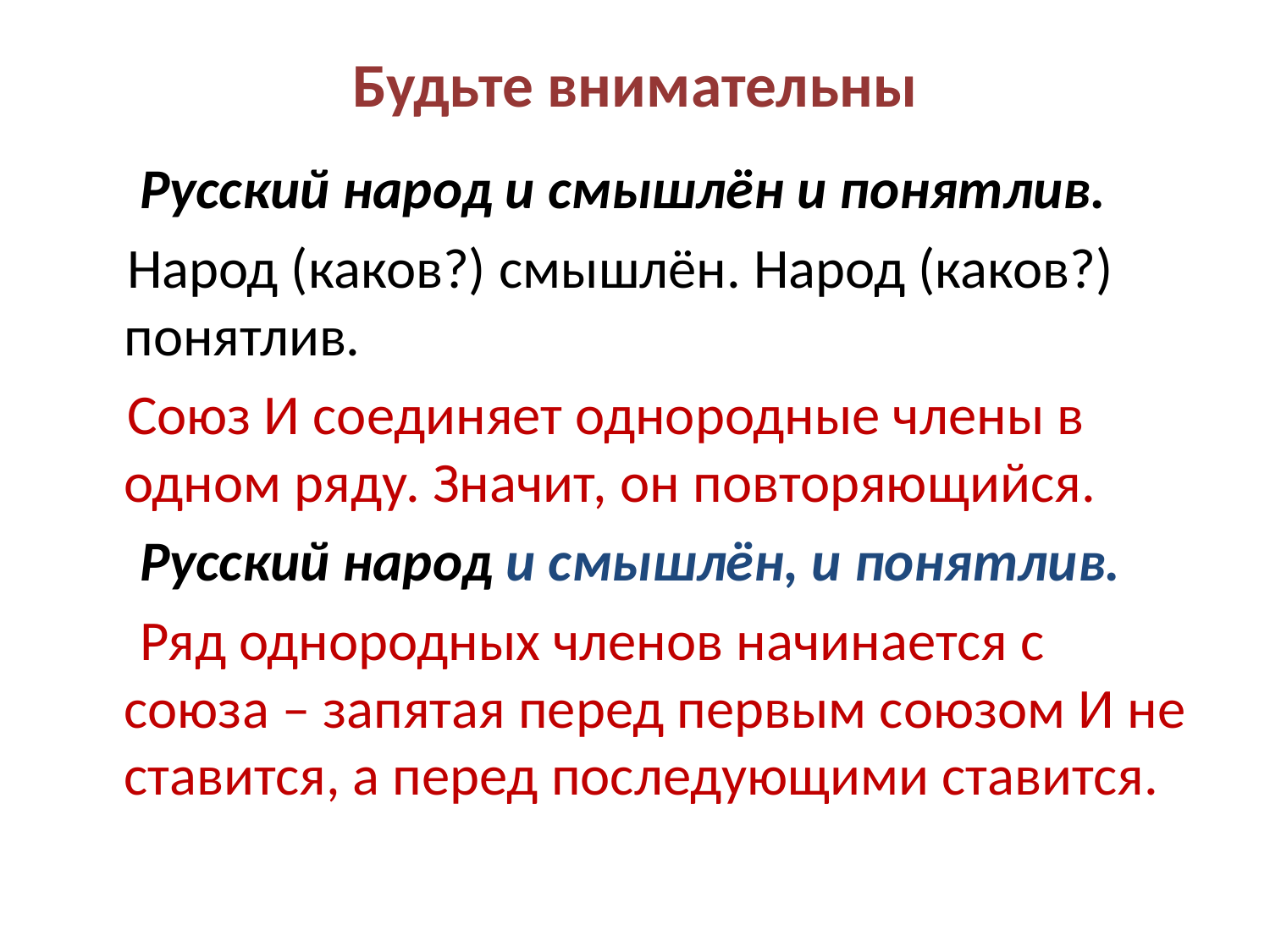

# Будьте внимательны
     Русский народ и смышлён и понятлив.
    Народ (каков?) смышлён. Народ (каков?) понятлив.
    Союз И соединяет однородные члены в одном ряду. Значит, он повторяющийся.
     Русский народ и смышлён, и понятлив.
     Ряд однородных членов начинается с союза – запятая перед первым союзом И не ставится, а перед последующими ставится.